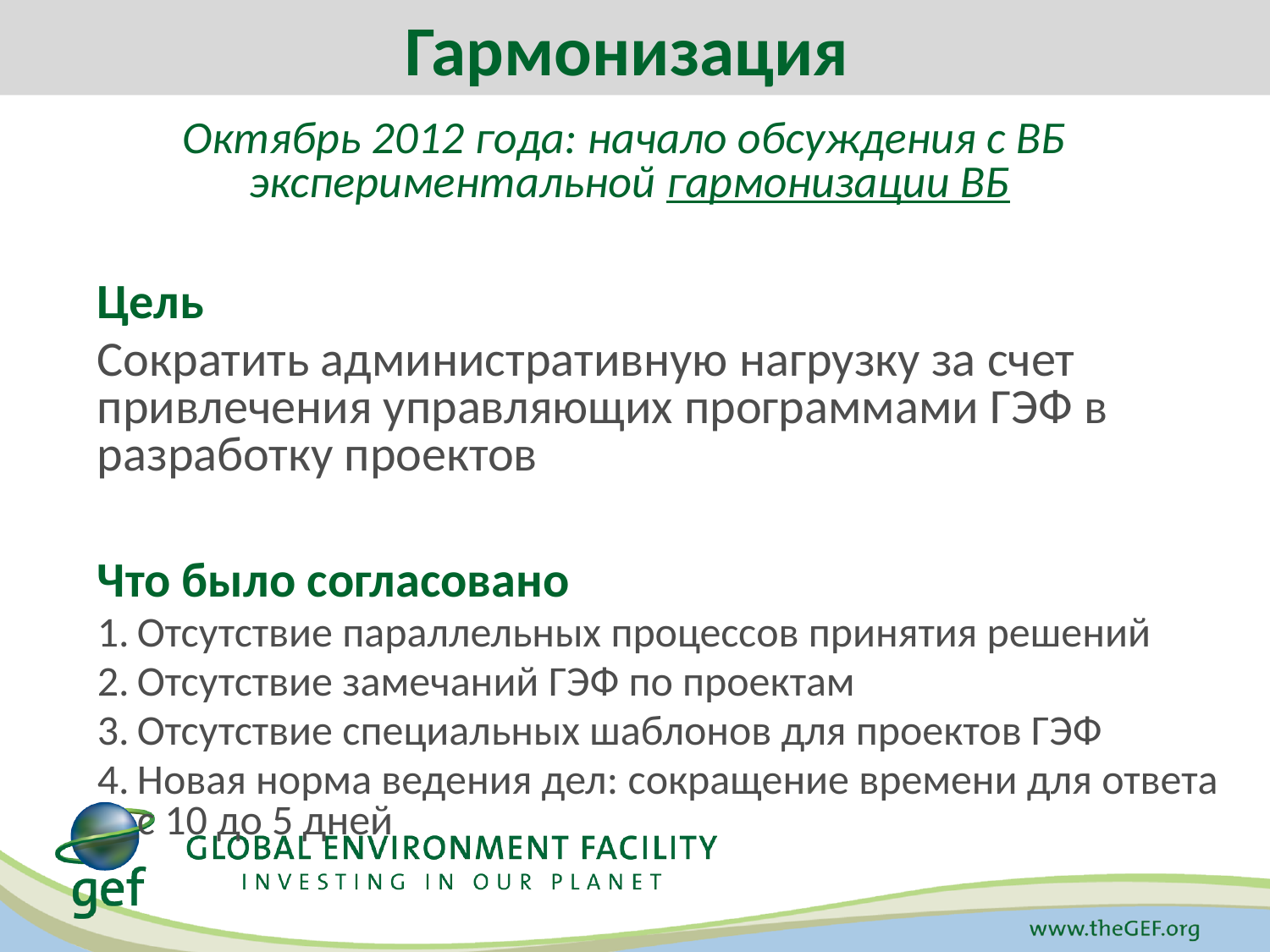

Гармонизация
Октябрь 2012 года: начало обсуждения с ВБ
экспериментальной гармонизации ВБ

Цель
Сократить административную нагрузку за счет привлечения управляющих программами ГЭФ в  разработку проектов

Что было согласовано
Отсутствие параллельных процессов принятия решений
Отсутствие замечаний ГЭФ по проектам
Отсутствие специальных шаблонов для проектов ГЭФ
Новая норма ведения дел: сокращение времени для ответа с 10 до 5 дней